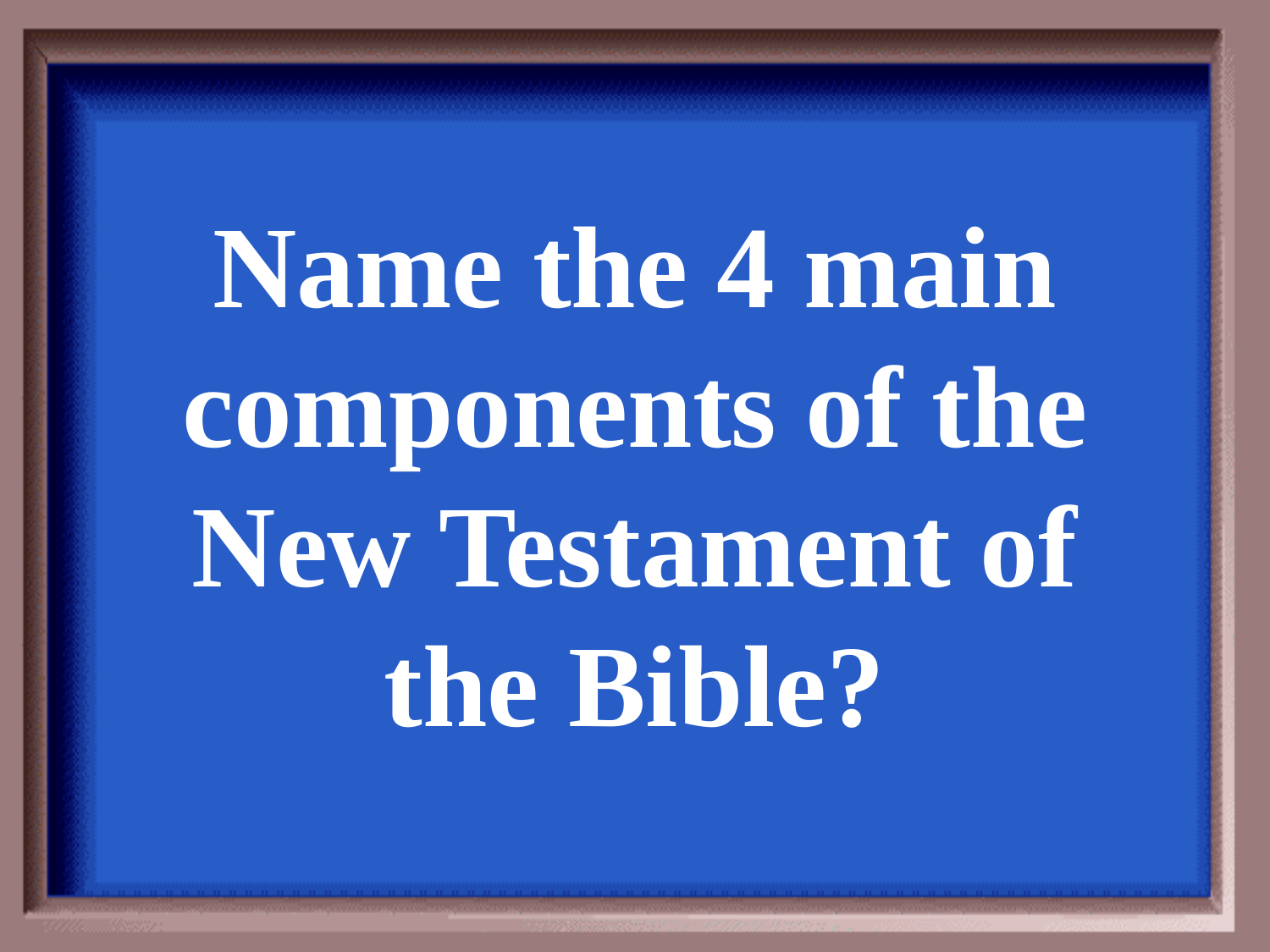

Name the 4 main components of the New Testament of the Bible?